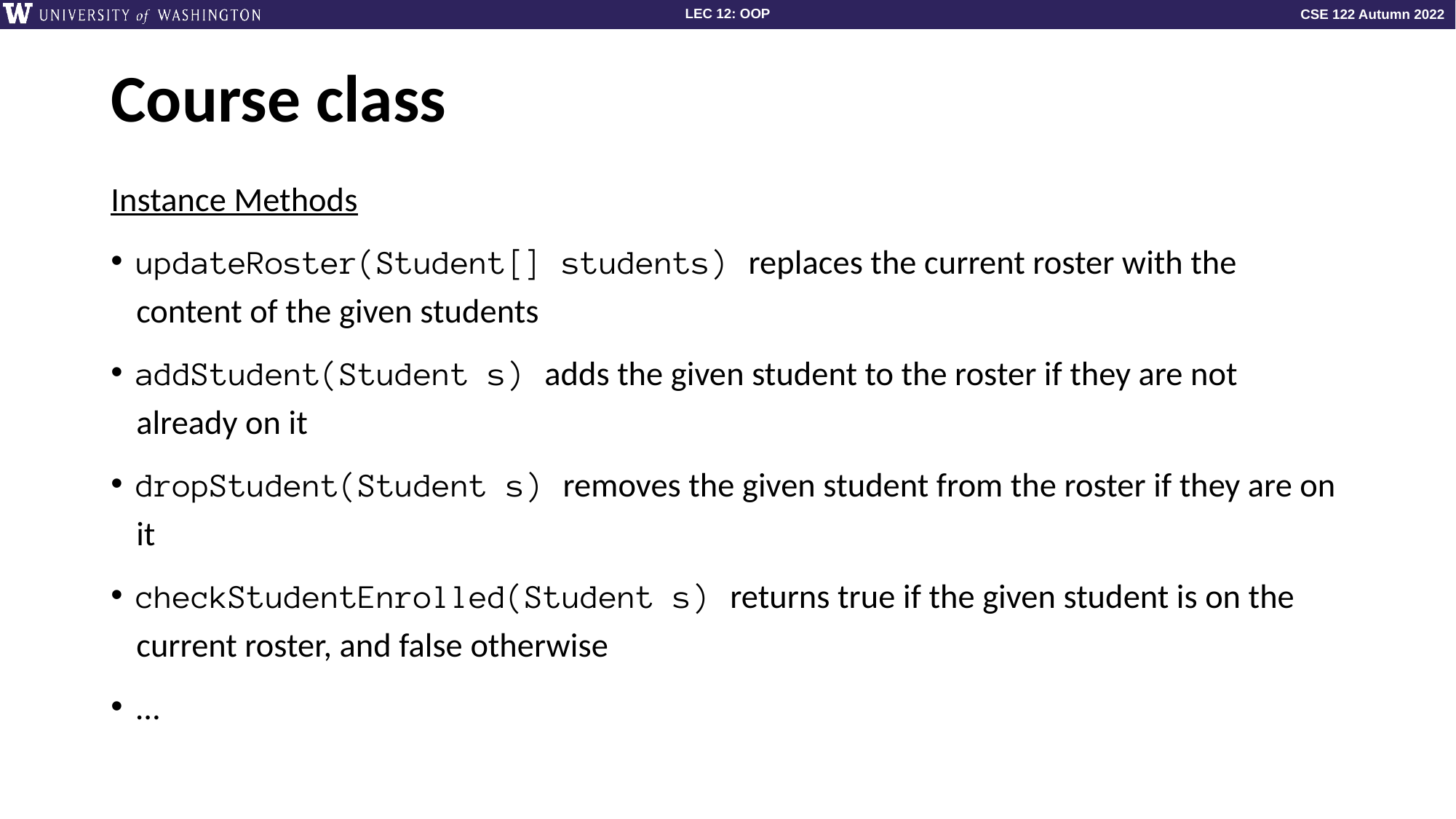

# Course class
Instance Methods
updateRoster(Student[] students) replaces the current roster with the content of the given students
addStudent(Student s) adds the given student to the roster if they are not already on it
dropStudent(Student s) removes the given student from the roster if they are on it
checkStudentEnrolled(Student s) returns true if the given student is on the current roster, and false otherwise
…